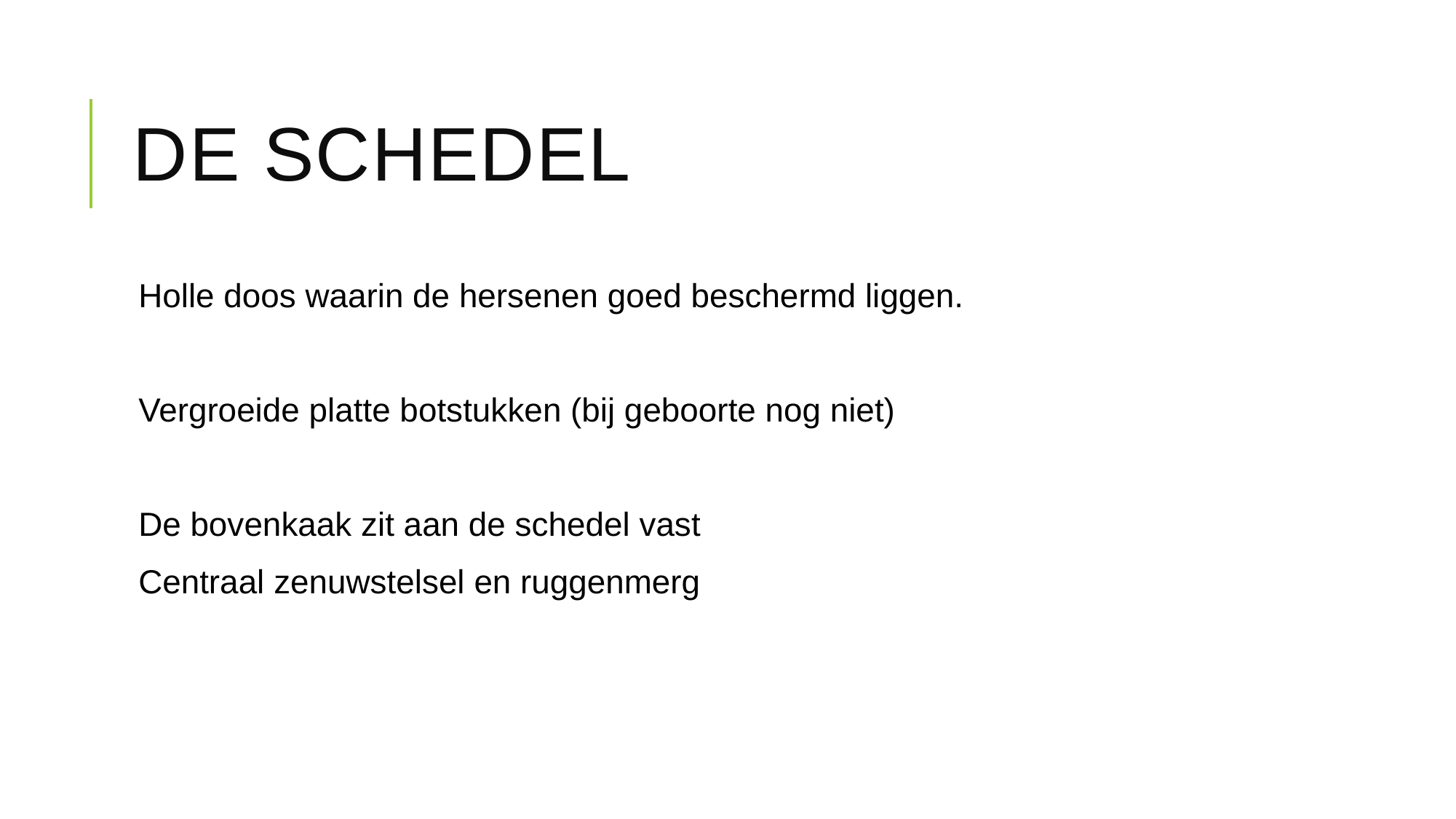

# De schedel
Holle doos waarin de hersenen goed beschermd liggen.

Vergroeide platte botstukken (bij geboorte nog niet)

De bovenkaak zit aan de schedel vast
Centraal zenuwstelsel en ruggenmerg